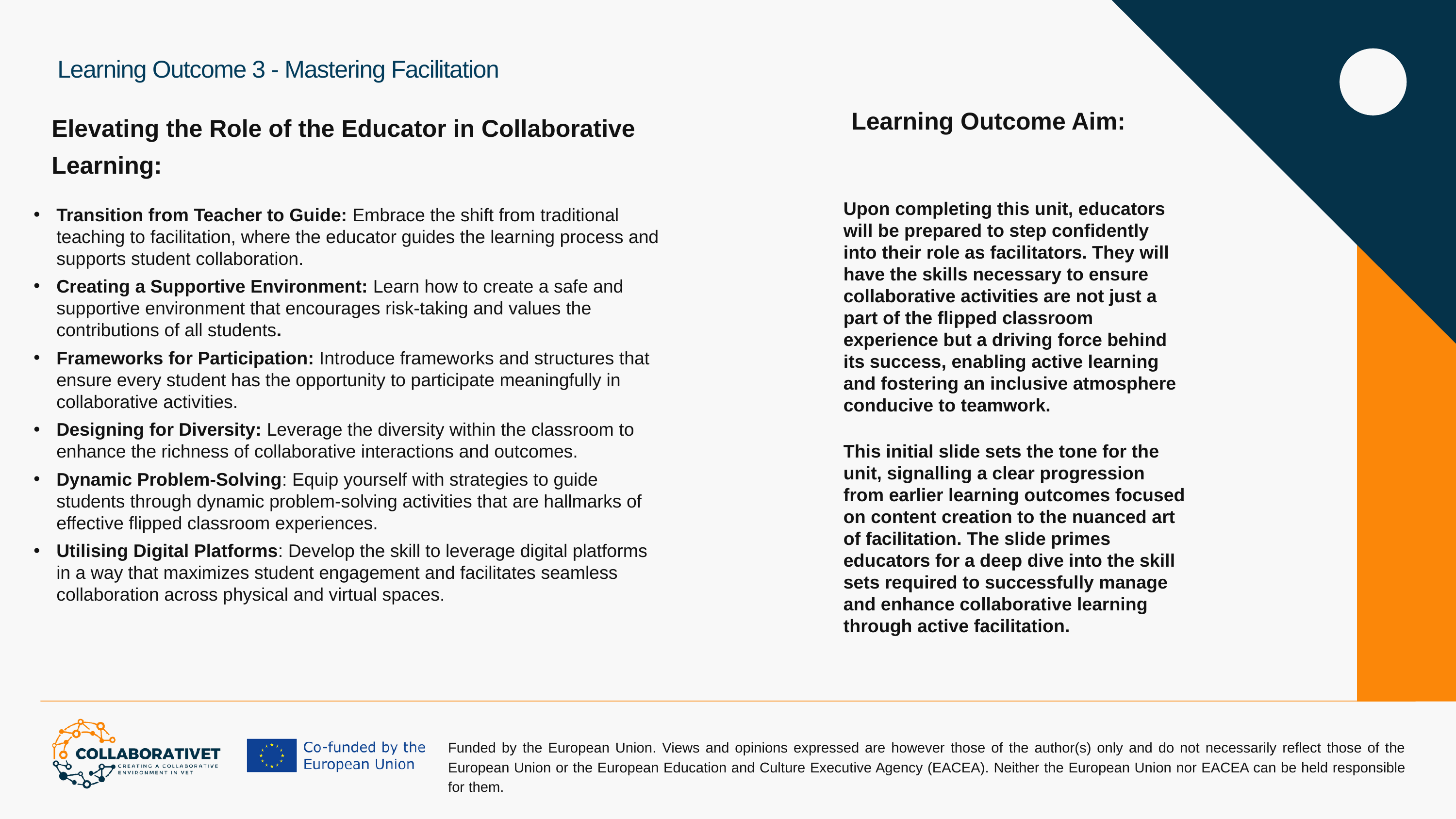

Learning Outcome 3 - Mastering Facilitation

Learning Outcome Aim:
Elevating the Role of the Educator in Collaborative Learning:
Upon completing this unit, educators will be prepared to step confidently into their role as facilitators. They will have the skills necessary to ensure collaborative activities are not just a part of the flipped classroom experience but a driving force behind its success, enabling active learning and fostering an inclusive atmosphere conducive to teamwork.
This initial slide sets the tone for the unit, signalling a clear progression from earlier learning outcomes focused on content creation to the nuanced art of facilitation. The slide primes educators for a deep dive into the skill sets required to successfully manage and enhance collaborative learning through active facilitation.
Transition from Teacher to Guide: Embrace the shift from traditional teaching to facilitation, where the educator guides the learning process and supports student collaboration.
Creating a Supportive Environment: Learn how to create a safe and supportive environment that encourages risk-taking and values the contributions of all students.
Frameworks for Participation: Introduce frameworks and structures that ensure every student has the opportunity to participate meaningfully in collaborative activities.
Designing for Diversity: Leverage the diversity within the classroom to enhance the richness of collaborative interactions and outcomes.
Dynamic Problem-Solving: Equip yourself with strategies to guide students through dynamic problem-solving activities that are hallmarks of effective flipped classroom experiences.
Utilising Digital Platforms: Develop the skill to leverage digital platforms in a way that maximizes student engagement and facilitates seamless collaboration across physical and virtual spaces.

Funded by the European Union. Views and opinions expressed are however those of the author(s) only and do not necessarily reflect those of the European Union or the European Education and Culture Executive Agency (EACEA). Neither the European Union nor EACEA can be held responsible for them.
Empowering Collaborative Learning: